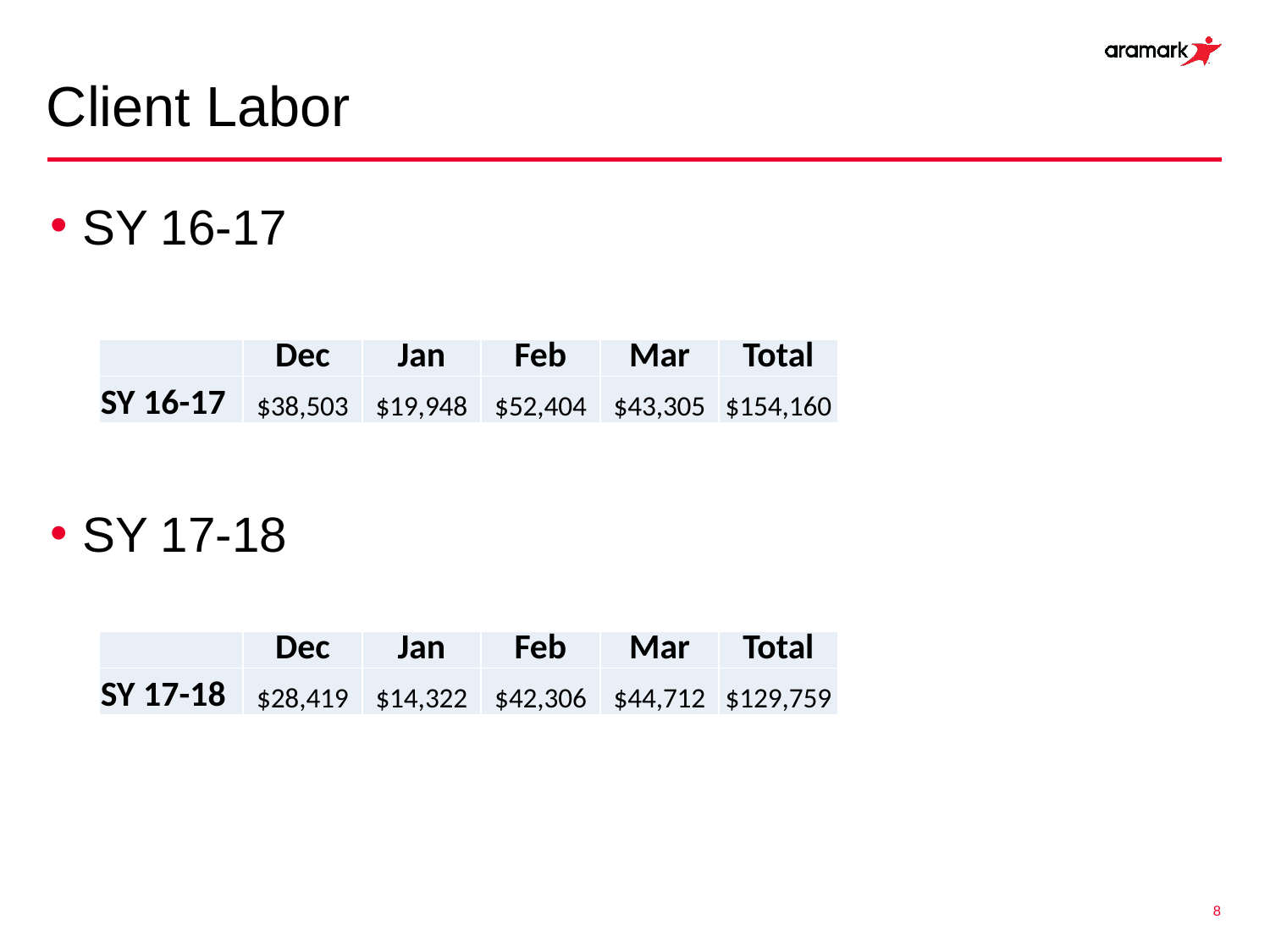

# Client Labor
SY 16-17

SY 17-18
|  | Dec | Jan | Feb | Mar | Total |
| --- | --- | --- | --- | --- | --- |
| SY 16-17 | $38,503 | $19,948 | $52,404 | $43,305 | $154,160 |
|  | Dec | Jan | Feb | Mar | Total |
| --- | --- | --- | --- | --- | --- |
| SY 17-18 | $28,419 | $14,322 | $42,306 | $44,712 | $129,759 |
8